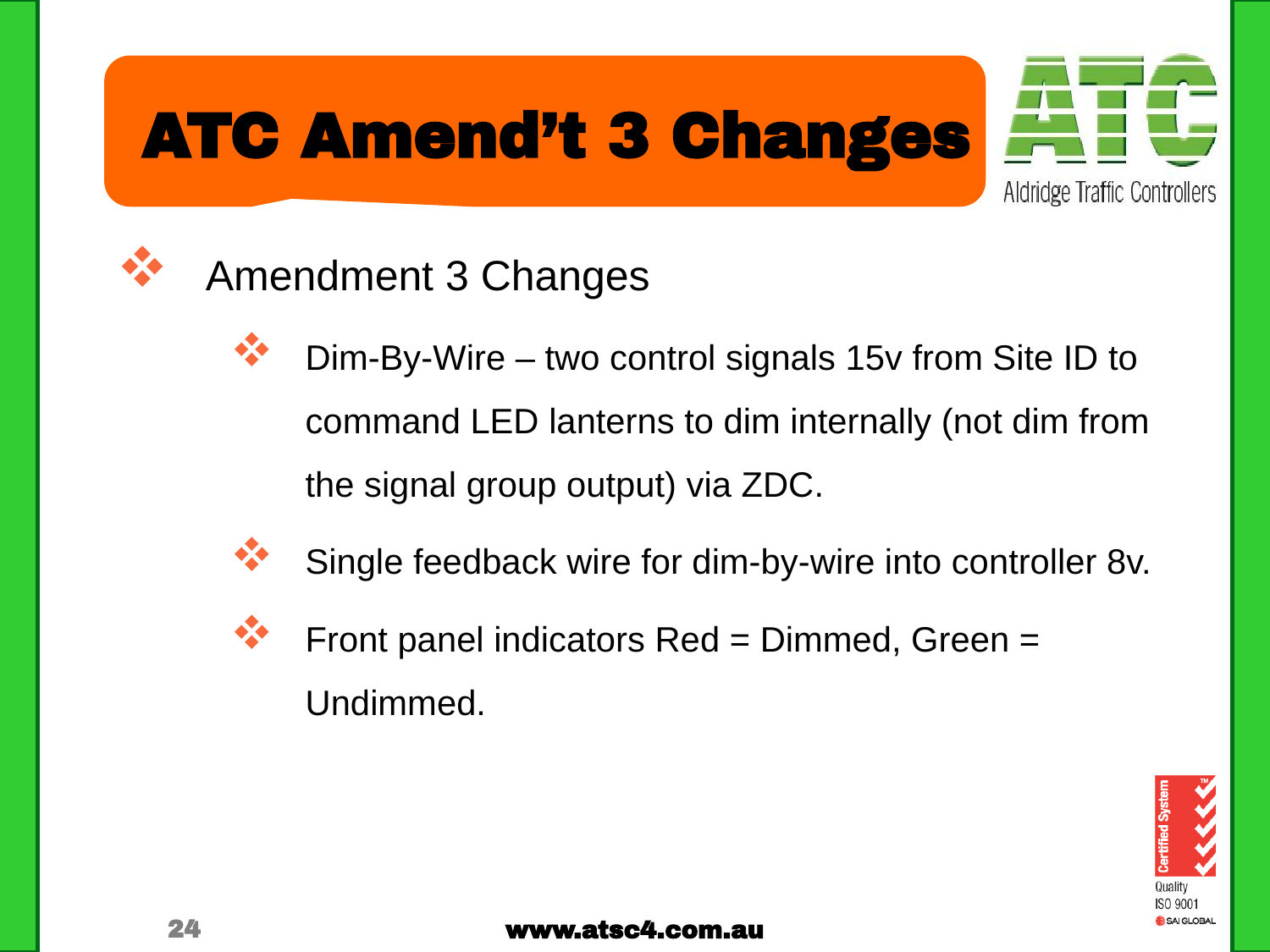

# ATC Amend’t 3 Changes
Amendment 3 Changes
Dim-By-Wire – two control signals 15v from Site ID to command LED lanterns to dim internally (not dim from the signal group output) via ZDC.
Single feedback wire for dim-by-wire into controller 8v.
Front panel indicators Red = Dimmed, Green = Undimmed.

www.atsc4.com.au
24